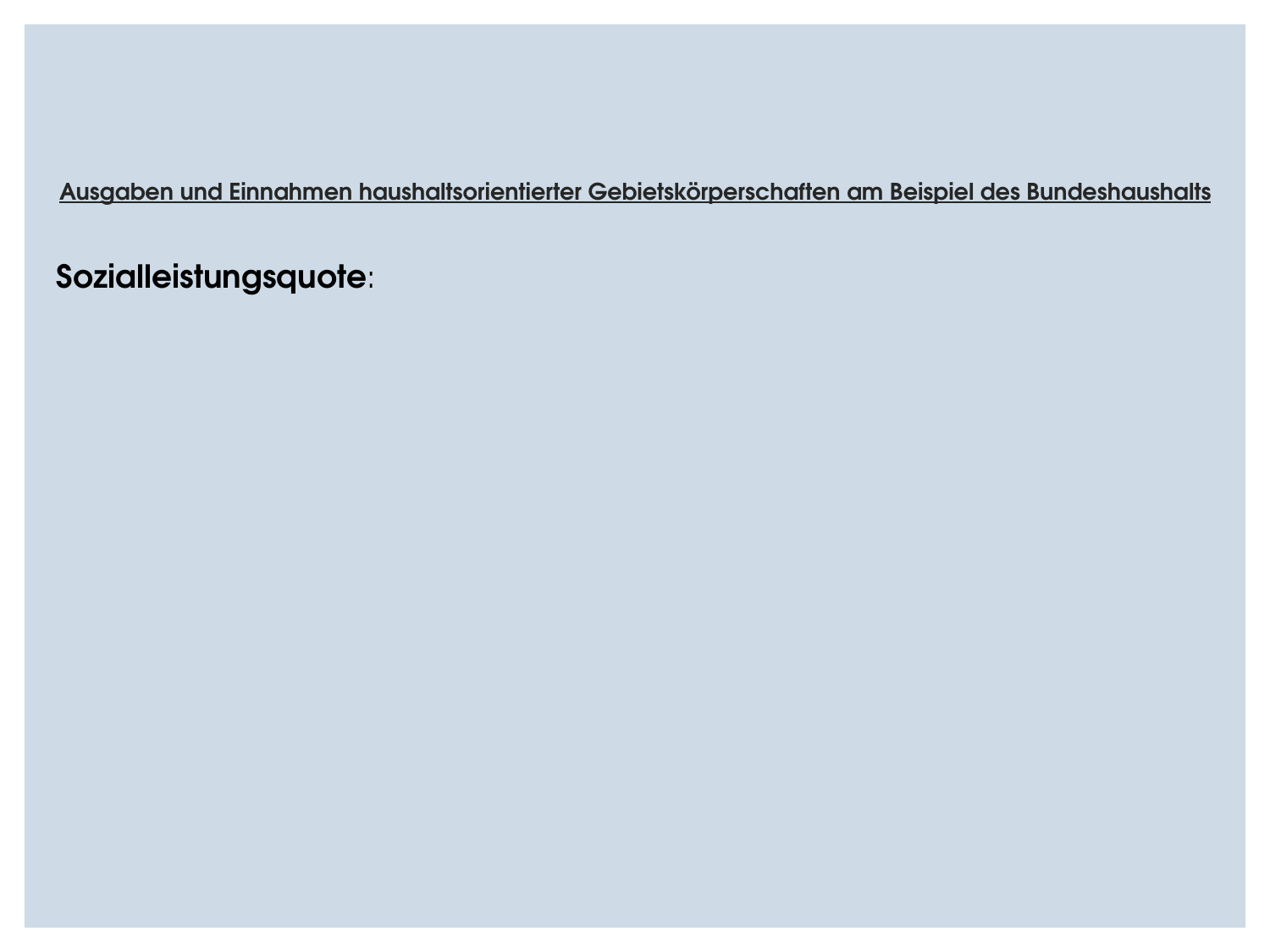

# Ausgaben und Einnahmen haushaltsorientierter Gebietskörperschaften am Beispiel des Bundeshaushalts
Sozialleistungsquote: